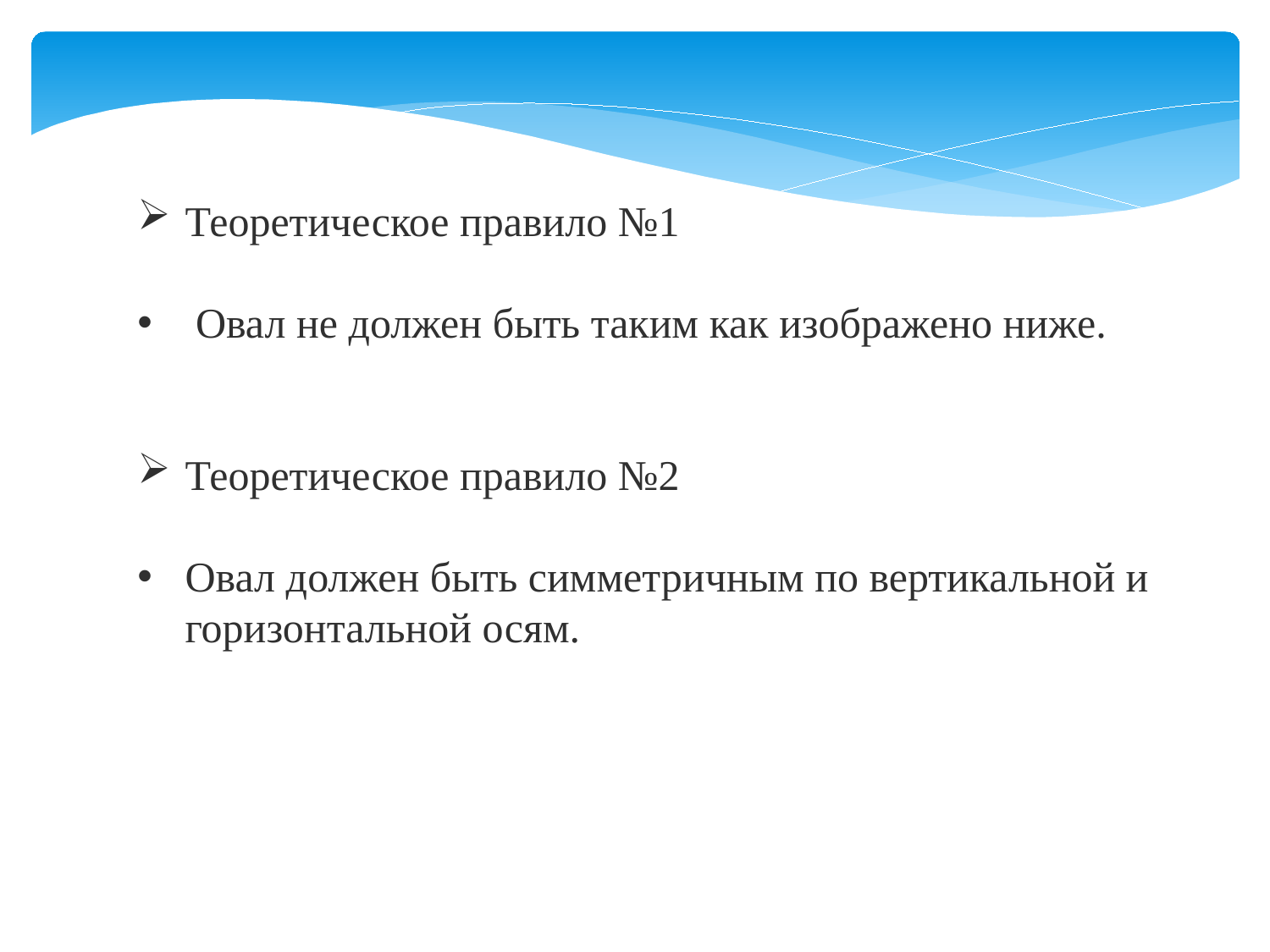

Теоретическое правило №1

 Овал не должен быть таким как изображено ниже.

Теоретическое правило №2

Овал должен быть симметричным по вертикальной и горизонтальной осям.